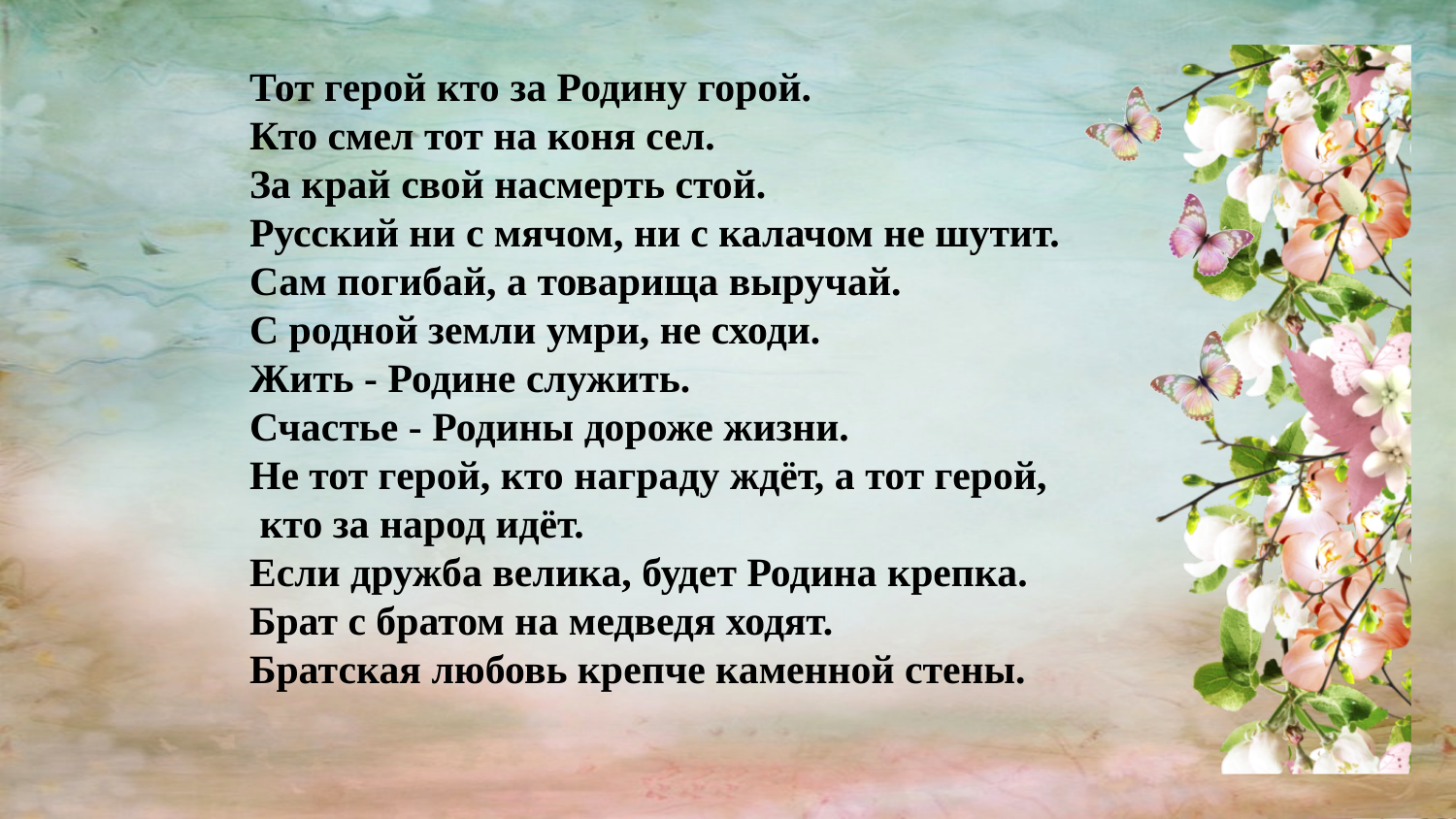

Тот герой кто за Родину горой.
Кто смел тот на коня сел.
За край свой насмерть стой.
Русский ни с мячом, ни с калачом не шутит.
Сам погибай, а товарища выручай.
С родной земли умри, не сходи.
Жить - Родине служить.
Счастье - Родины дороже жизни.
Не тот герой, кто награду ждёт, а тот герой,
 кто за народ идёт.
Если дружба велика, будет Родина крепка.
Брат с братом на медведя ходят.
Братская любовь крепче каменной стены.